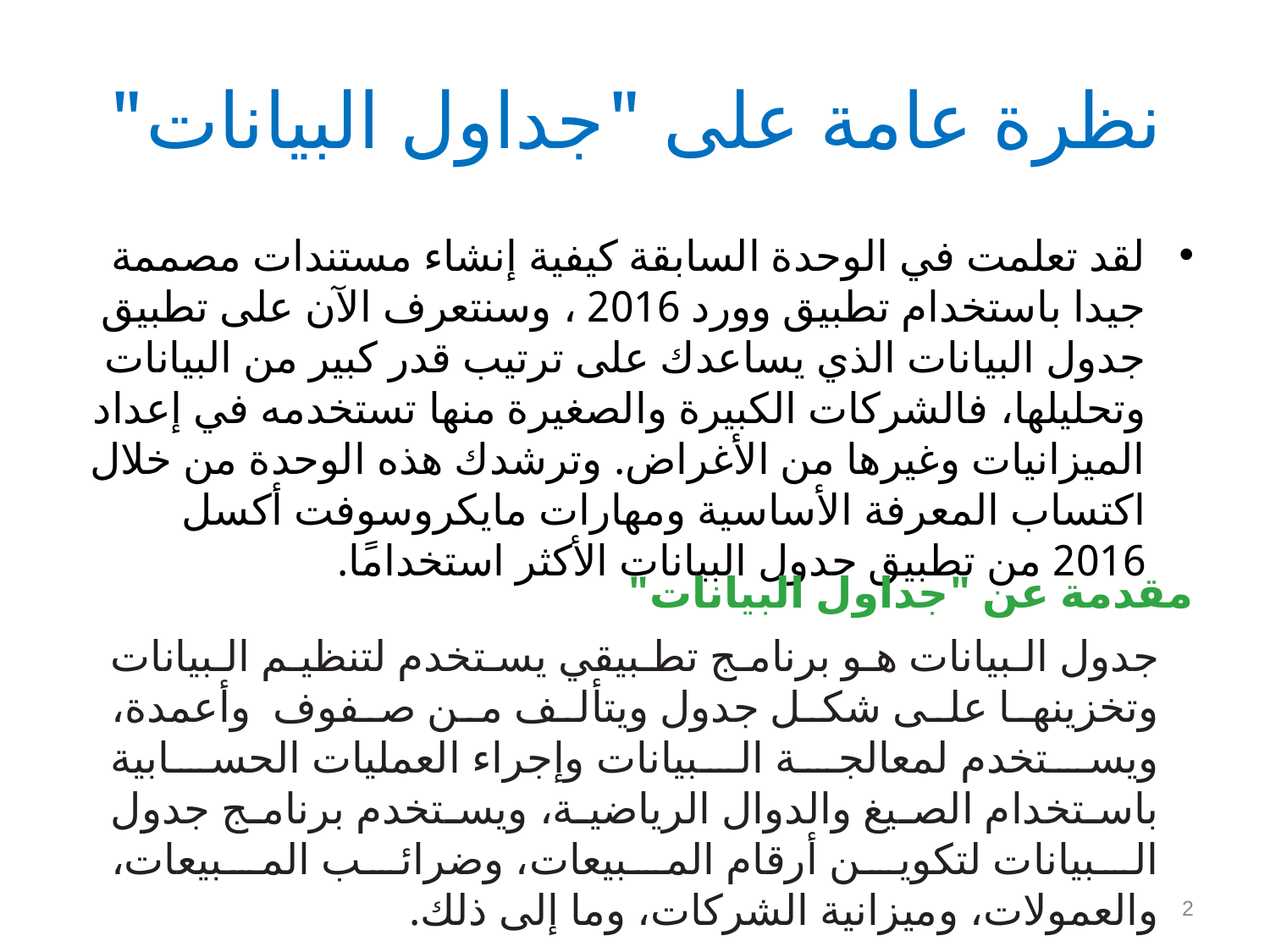

# نظرة عامة على "جداول البيانات"
لقد تعلمت في الوحدة السابقة كيفية إنشاء مستندات مصممة جيدا باستخدام تطبيق وورد 2016 ، وسنتعرف الآن على تطبيق جدول البيانات الذي يساعدك على ترتيب قدر كبير من البيانات وتحليلها، فالشركات الكبيرة والصغيرة منها تستخدمه في إعداد الميزانيات وغيرها من الأغراض. وترشدك هذه الوحدة من خلال اكتساب المعرفة الأساسية ومهارات مايكروسوفت أكسل  2016 من تطبيق جدول البيانات الأكثر استخدامًا.
مقدمة عن "جداول البيانات"
جدول البيانات هو برنامج تطبيقي يستخدم لتنظيم البيانات وتخزينها على شكل جدول ويتألف من صفوف  وأعمدة، ويستخدم لمعالجة البيانات وإجراء العمليات الحسابية باستخدام الصيغ والدوال الرياضية، ويستخدم برنامج جدول البيانات لتكوين أرقام المبيعات، وضرائب المبيعات، والعمولات، وميزانية الشركات، وما إلى ذلك.
2